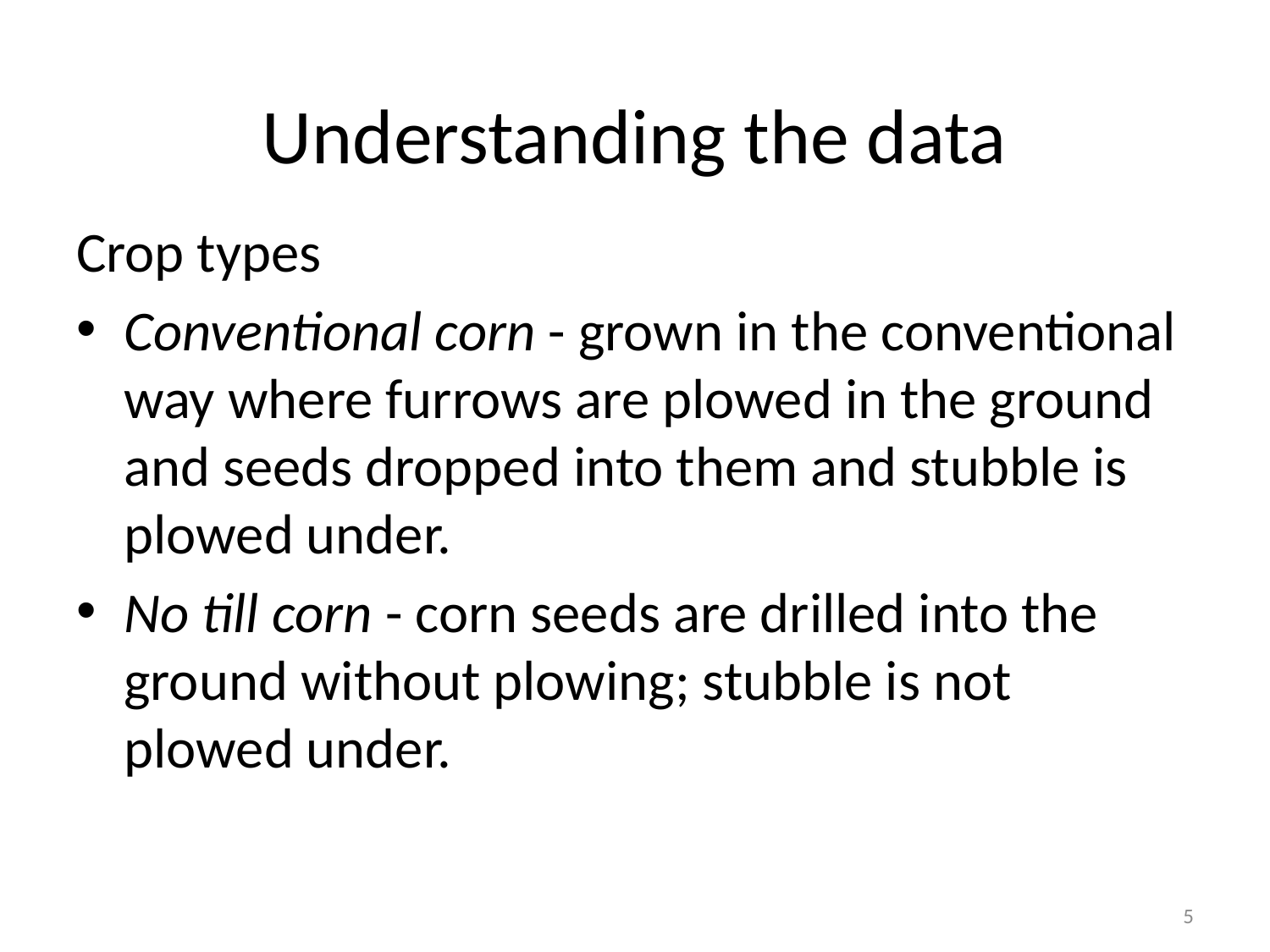

# Understanding the data
Crop types
Conventional corn - grown in the conventional way where furrows are plowed in the ground and seeds dropped into them and stubble is plowed under.
No till corn - corn seeds are drilled into the ground without plowing; stubble is not plowed under.
5